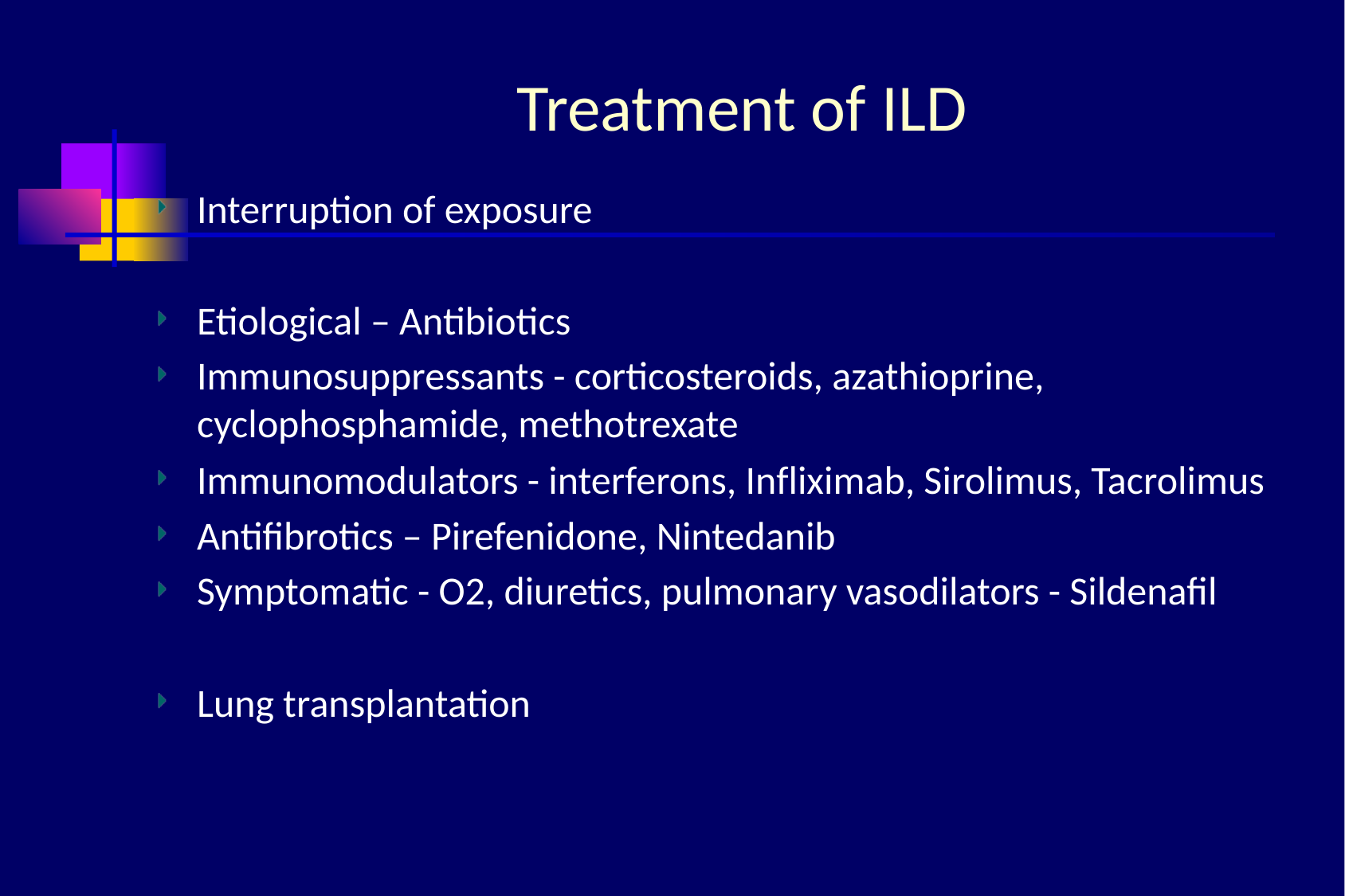

# Treatment of ILD
Interruption of exposure

Etiological – Antibiotics
Immunosuppressants - corticosteroids, azathioprine, cyclophosphamide, methotrexate
Immunomodulators - interferons, Infliximab, Sirolimus, Tacrolimus
Antifibrotics – Pirefenidone, Nintedanib
Symptomatic - O2, diuretics, pulmonary vasodilators - Sildenafil

Lung transplantation